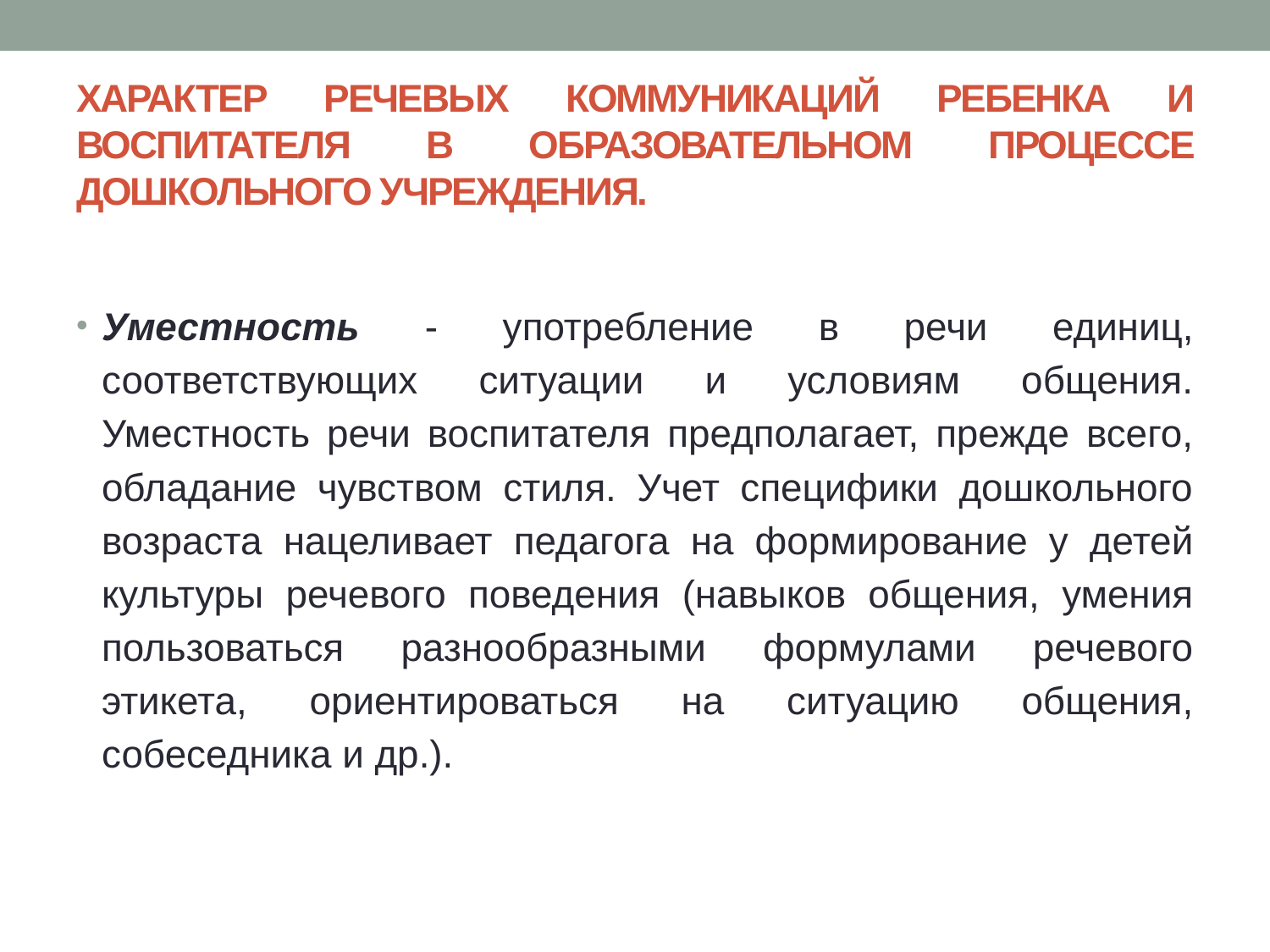

# Характер речевых коммуникаций ребенка и воспитателя в образовательном процессе дошкольного учреждения.

Уместность - употребление в речи единиц, соответствующих ситуации и условиям общения. Уместность речи воспитателя предполагает, прежде всего, обладание чувством стиля. Учет специфики дошкольного возраста нацеливает педагога на формирование у детей культуры речевого поведения (навыков общения, умения пользоваться разнообразными формулами речевого этикета, ориентироваться на ситуацию общения, собеседника и др.).